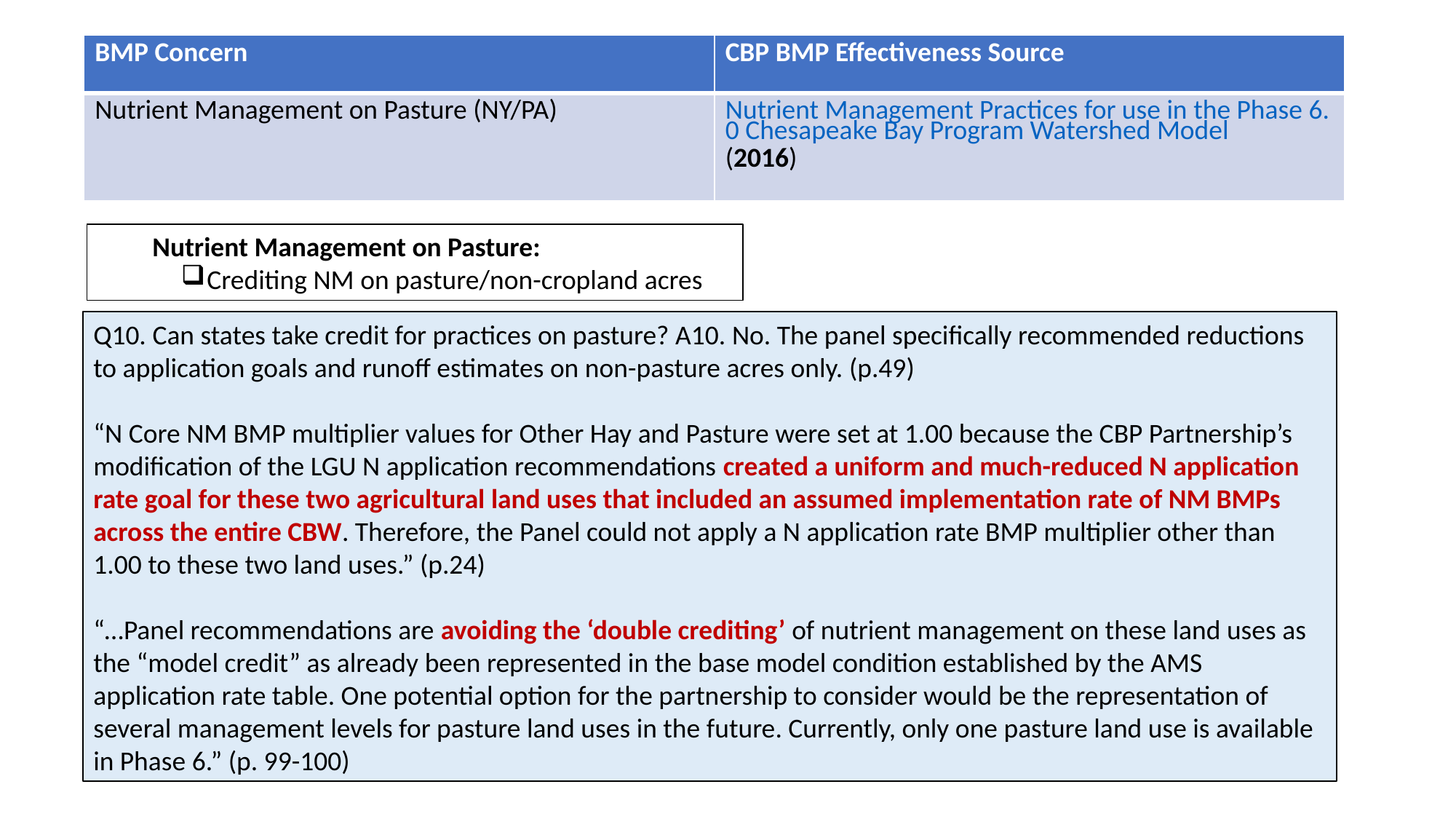

| BMP Concern | CBP BMP Effectiveness Source |
| --- | --- |
| Nutrient Management on Pasture (NY/PA) | Nutrient Management Practices for use in the Phase 6.0 Chesapeake Bay Program Watershed Model (2016) |
Nutrient Management on Pasture:
Crediting NM on pasture/non-cropland acres
Q10. Can states take credit for practices on pasture? A10. No. The panel specifically recommended reductions to application goals and runoff estimates on non-pasture acres only. (p.49)

“N Core NM BMP multiplier values for Other Hay and Pasture were set at 1.00 because the CBP Partnership’s modification of the LGU N application recommendations created a uniform and much-reduced N application rate goal for these two agricultural land uses that included an assumed implementation rate of NM BMPs across the entire CBW. Therefore, the Panel could not apply a N application rate BMP multiplier other than 1.00 to these two land uses.” (p.24)

“…Panel recommendations are avoiding the ‘double crediting’ of nutrient management on these land uses as the “model credit” as already been represented in the base model condition established by the AMS application rate table. One potential option for the partnership to consider would be the representation of several management levels for pasture land uses in the future. Currently, only one pasture land use is available in Phase 6.” (p. 99-100)